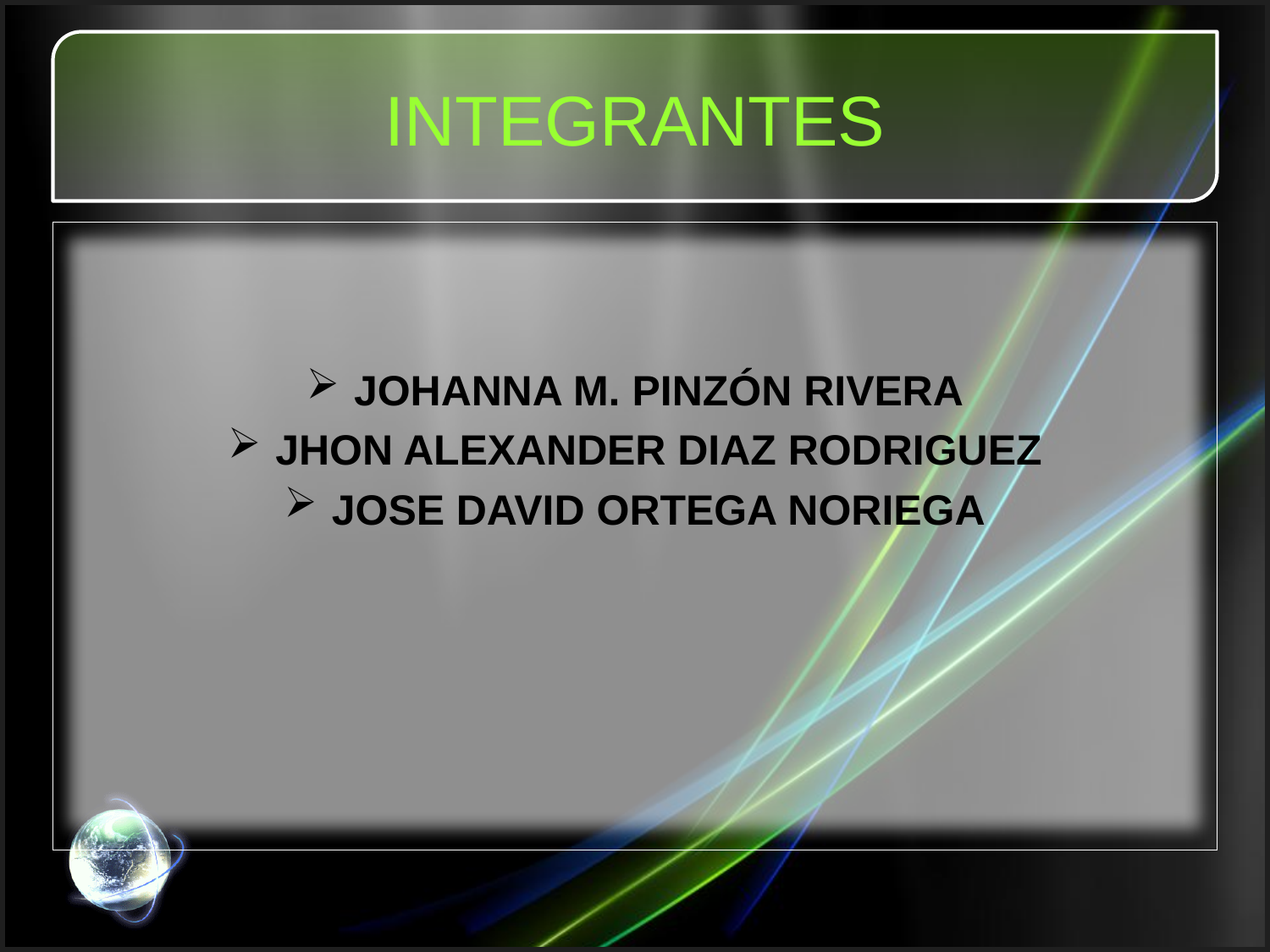

# INTEGRANTES

JOHANNA M. PINZÓN RIVERA
JHON ALEXANDER DIAZ RODRIGUEZ
JOSE DAVID ORTEGA NORIEGA